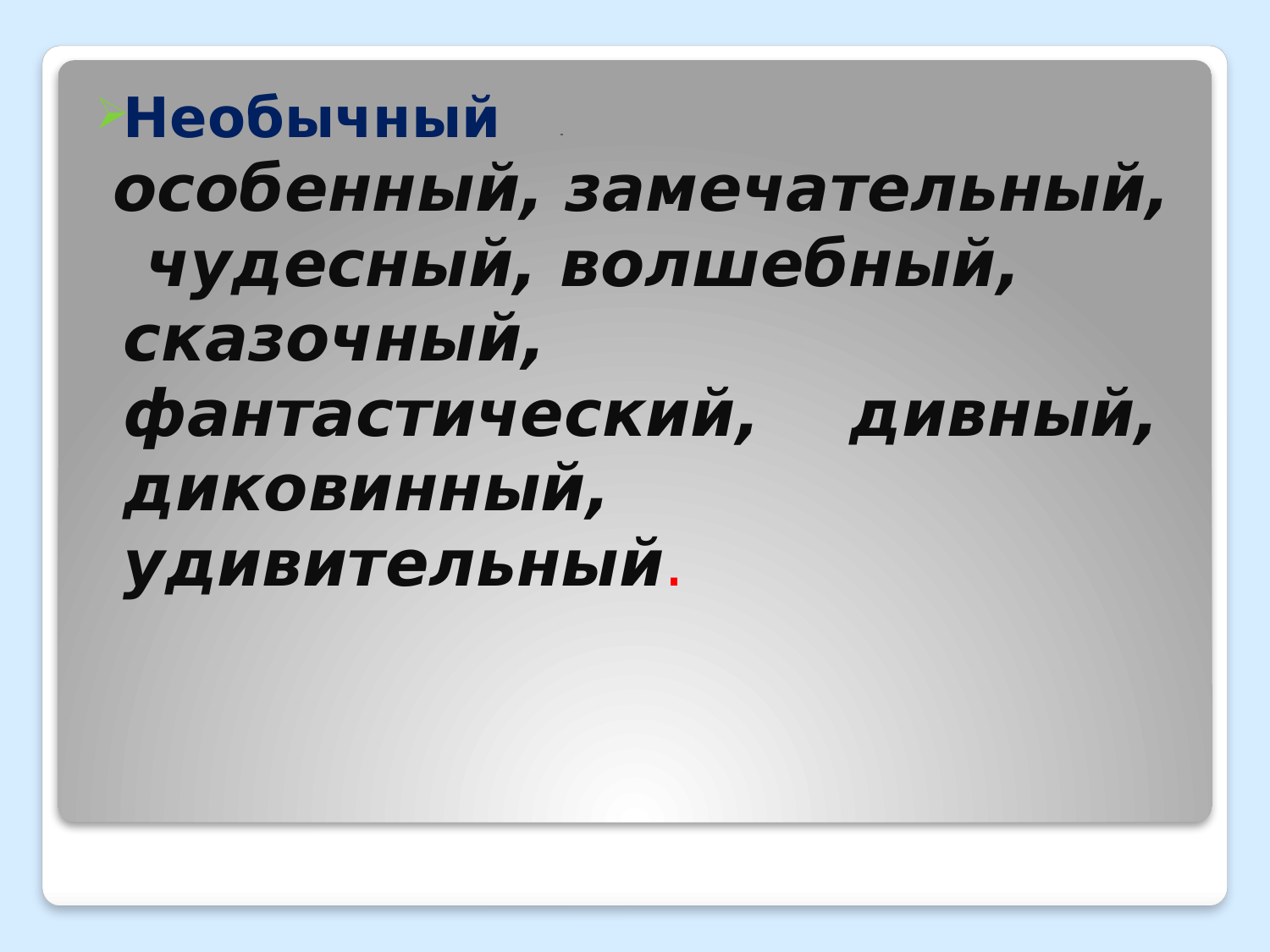

#
Необычный    -
  особенный, замечательный,   чудесный, волшебный,     сказочный, фантастический,    дивный, диковинный,    удивительный.